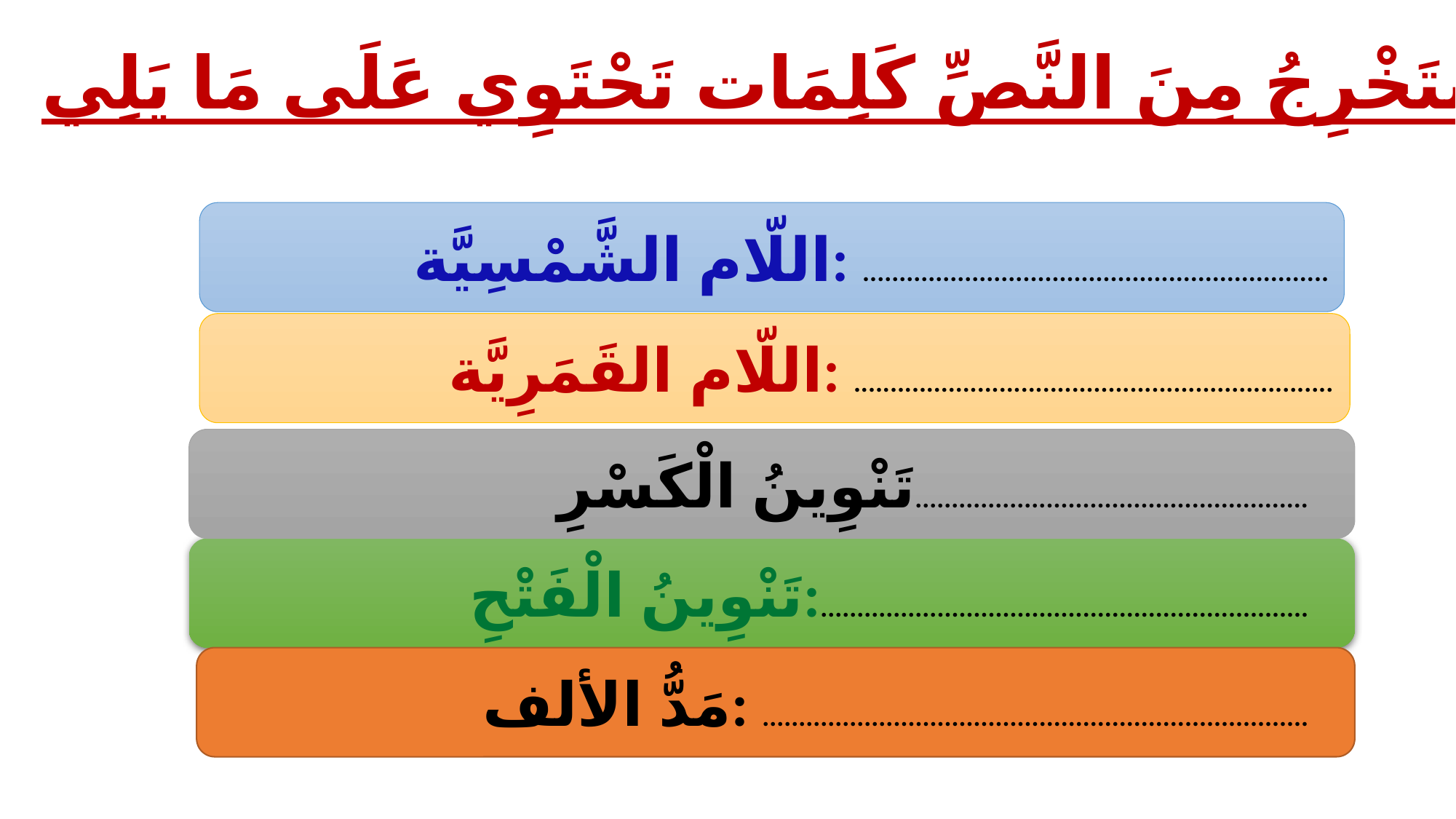

أَسْتَخْرِجُ مِنَ النَّصِّ كَلِمَات تَحْتَوِي عَلَى مَا يَلِي:
اللّام الشَّمْسِيَّة: ................................................................
اللّام القَمَرِيَّة: ..................................................................
تَنْوِينُ الْكَسْرِ......................................................
تَنْوِينُ الْفَتْحِ:...................................................................
مَدُّ الألف: ...........................................................................